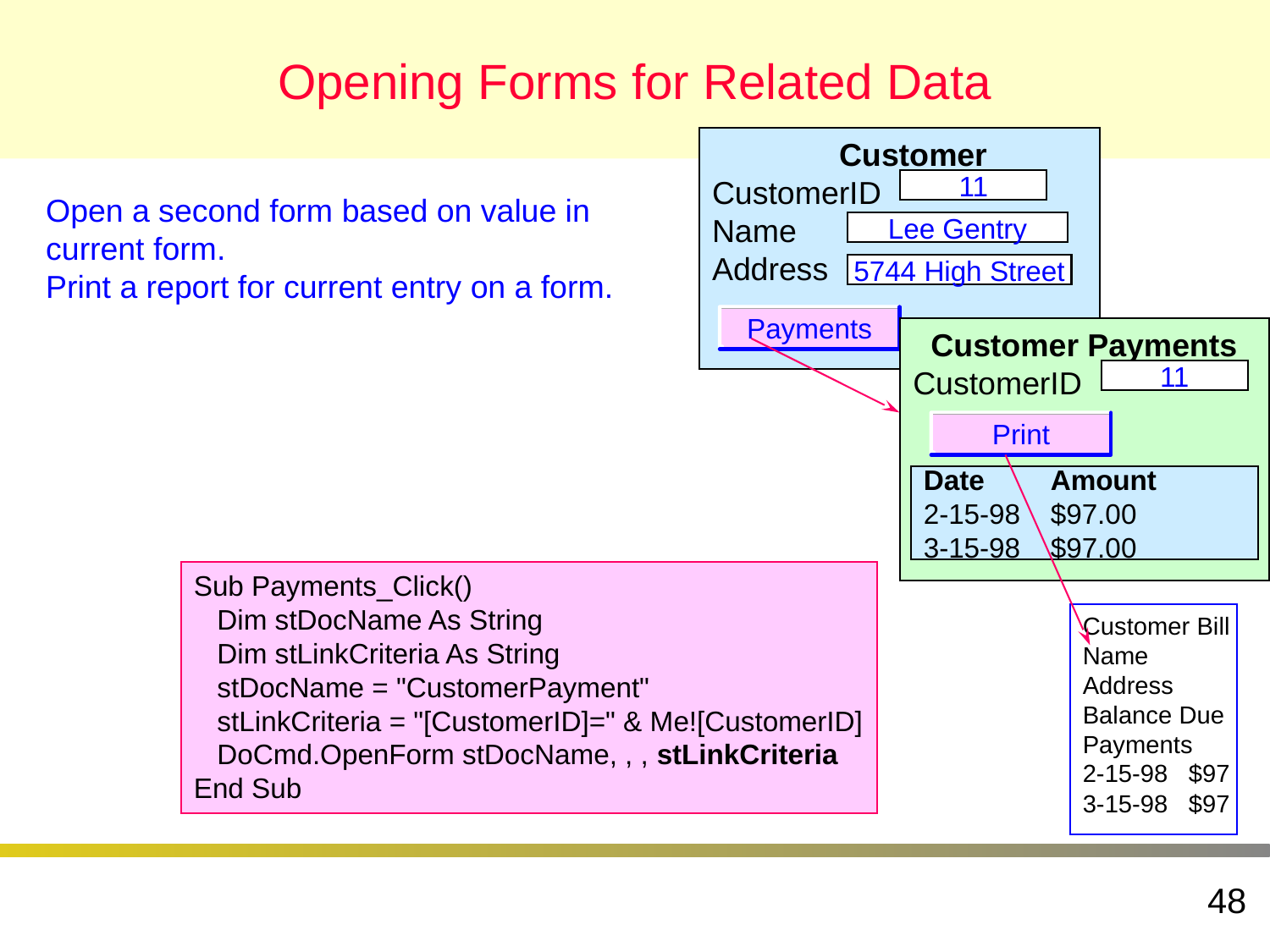

# Opening Forms for Related Data
	Customer
CustomerID
Name
Address
11
Open a second form based on value in current form.
Print a report for current entry on a form.
Lee Gentry
5744 High Street

Payments
  Customer Payments
CustomerID

11

Print

Date	Amount
2-15-98	$97.00
3-15-98	$97.00
Sub Payments_Click()
   Dim stDocName As String
   Dim stLinkCriteria As String
   stDocName = "CustomerPayment"
   stLinkCriteria = "[CustomerID]=" & Me![CustomerID]
   DoCmd.OpenForm stDocName, , , stLinkCriteria
End Sub
Customer Bill
Name
Address
Balance Due
Payments
2-15-98   $97
3-15-98   $97
48